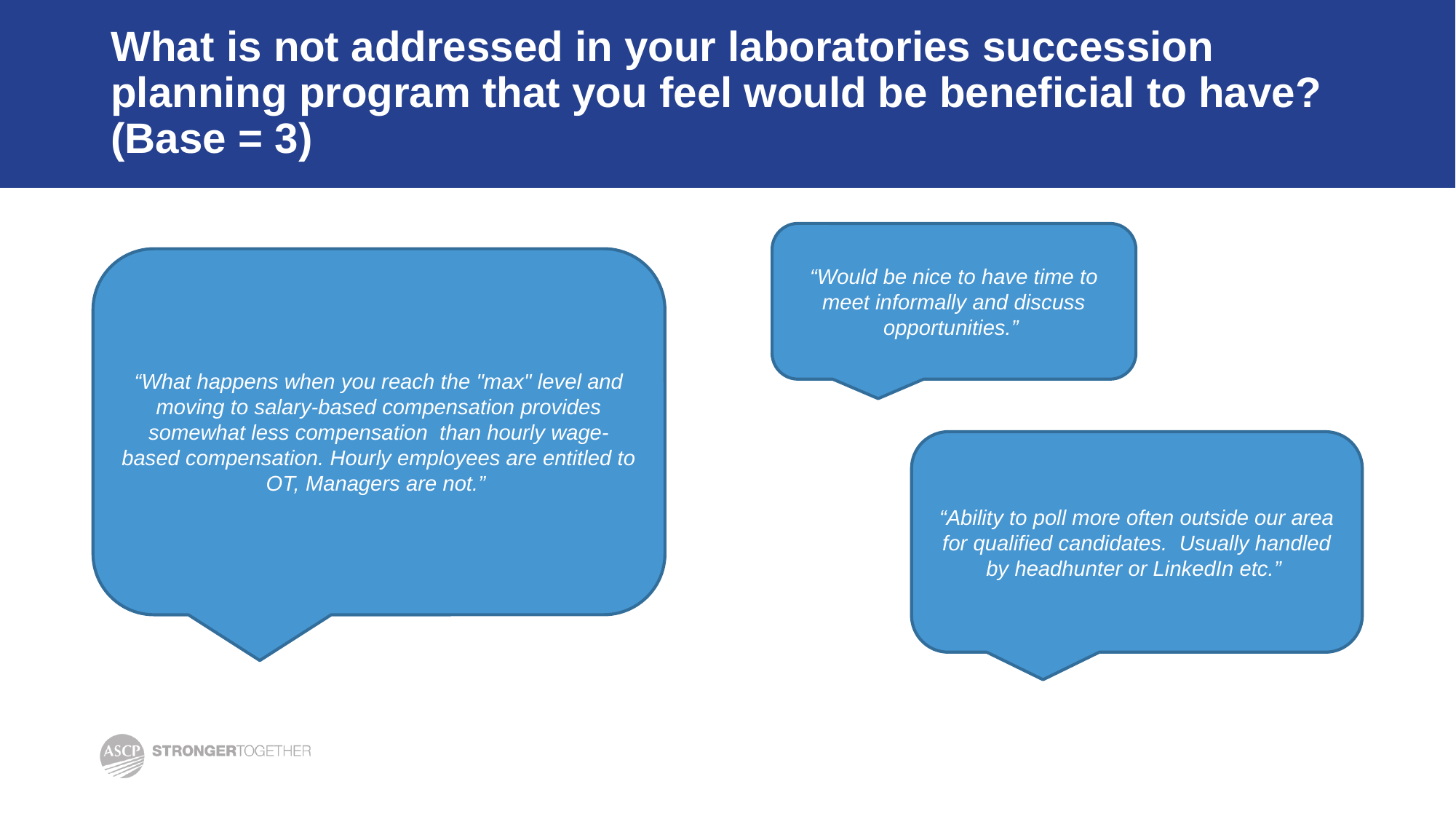

# What is not addressed in your laboratories succession planning program that you feel would be beneficial to have?  (Base = 3)

“Would be nice to have time to meet informally and discuss opportunities.”
“What happens when you reach the "max" level and moving to salary-based compensation provides somewhat less compensation  than hourly wage-based compensation. Hourly employees are entitled to OT, Managers are not.”
“Ability to poll more often outside our area for qualified candidates.  Usually handled by headhunter or LinkedIn etc.”